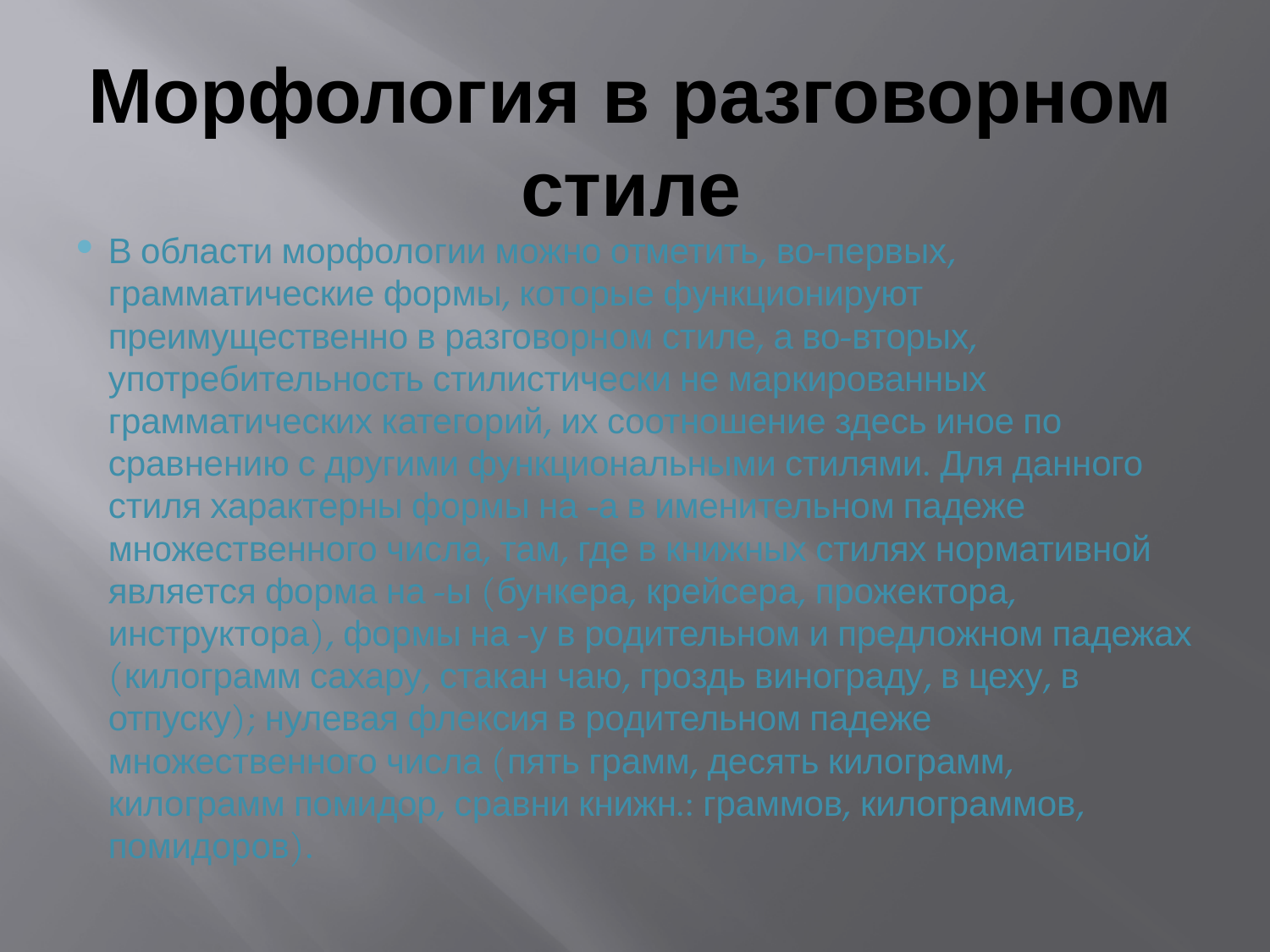

# Морфология в разговорном стиле
В области морфологии можно отметить, во-первых, грамматические формы, которые функционируют преимущественно в разговорном стиле, а во-вторых, употребительность стилистически не маркированных грамматических категорий, их соотношение здесь иное по сравнению с другими функциональными стилями. Для данного стиля характерны формы на -а в именительном падеже множественного числа, там, где в книжных стилях нормативной является форма на -ы (бункера, крейсера, прожектора, инструктора), формы на -у в родительном и предложном падежах (килограмм сахару, стакан чаю, гроздь винограду, в цеху, в отпуску); нулевая флексия в родительном падеже множественного числа (пять грамм, десять килограмм, килограмм помидор, сравни книжн.: граммов, килограммов, помидоров).